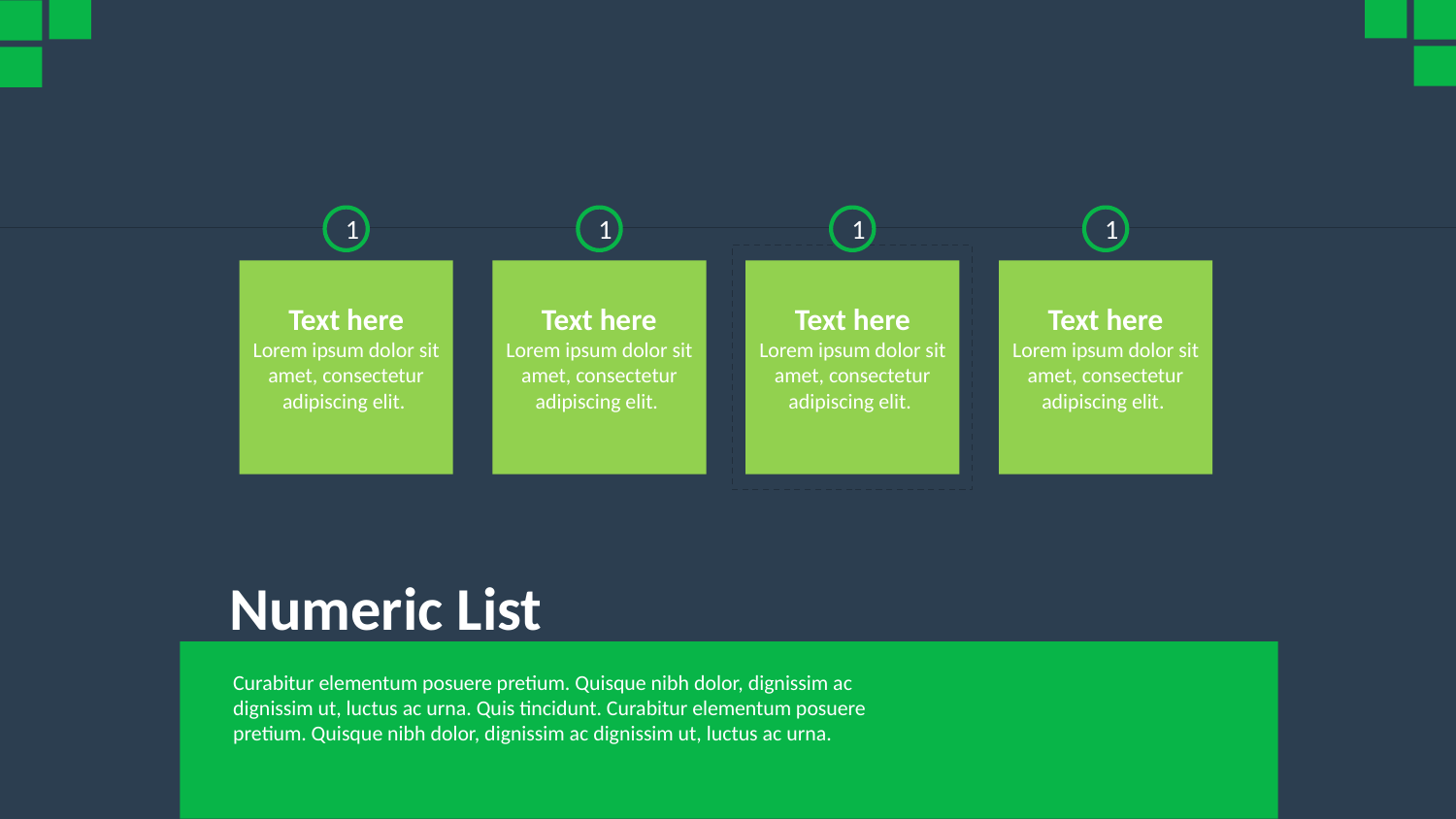

1

Text here
Lorem ipsum dolor sit amet, consectetur adipiscing elit.
1

Text here
Lorem ipsum dolor sit amet, consectetur adipiscing elit.
1

Text here
Lorem ipsum dolor sit amet, consectetur adipiscing elit.
1

Text here
Lorem ipsum dolor sit amet, consectetur adipiscing elit.

Numeric List
Curabitur elementum posuere pretium. Quisque nibh dolor, dignissim ac dignissim ut, luctus ac urna. Quis tincidunt. Curabitur elementum posuere pretium. Quisque nibh dolor, dignissim ac dignissim ut, luctus ac urna.